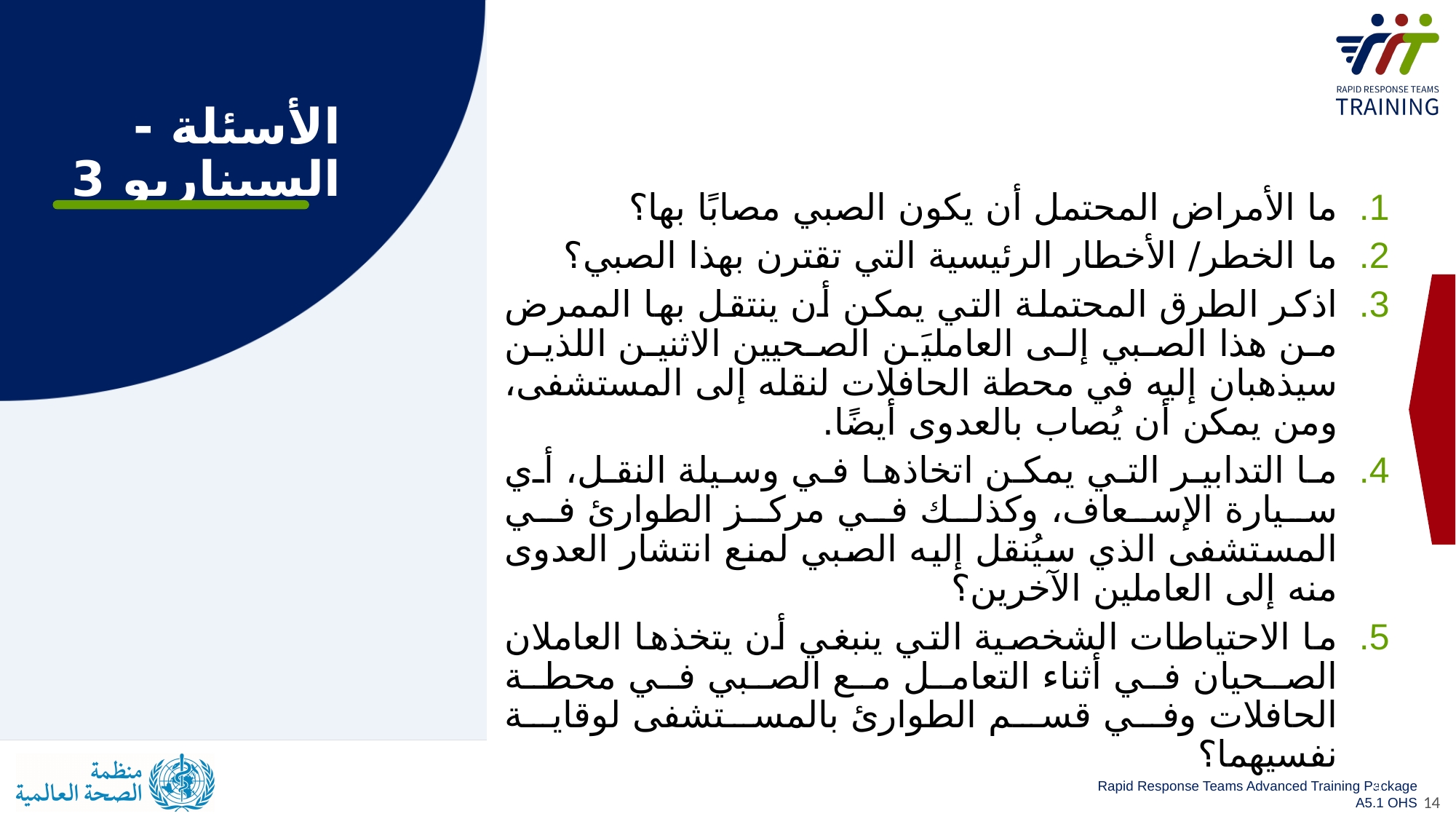

# الأسئلة - السيناريو 3
ما الأمراض المحتمل أن يكون الصبي مصابًا بها؟
ما الخطر/ الأخطار الرئيسية التي تقترن بهذا الصبي؟
اذكر الطرق المحتملة التي يمكن أن ينتقل بها الممرض من هذا الصبي إلى العامليَن الصحيين الاثنين اللذين سيذهبان إليه في محطة الحافلات لنقله إلى المستشفى، ومن يمكن أن يُصاب بالعدوى أيضًا.
ما التدابير التي يمكن اتخاذها في وسيلة النقل، أي سيارة الإسعاف، وكذلك في مركز الطوارئ في المستشفى الذي سيُنقل إليه الصبي لمنع انتشار العدوى منه إلى العاملين الآخرين؟
ما الاحتياطات الشخصية التي ينبغي أن يتخذها العاملان الصحيان في أثناء التعامل مع الصبي في محطة الحافلات وفي قسم الطوارئ بالمستشفى لوقاية نفسيهما؟

14